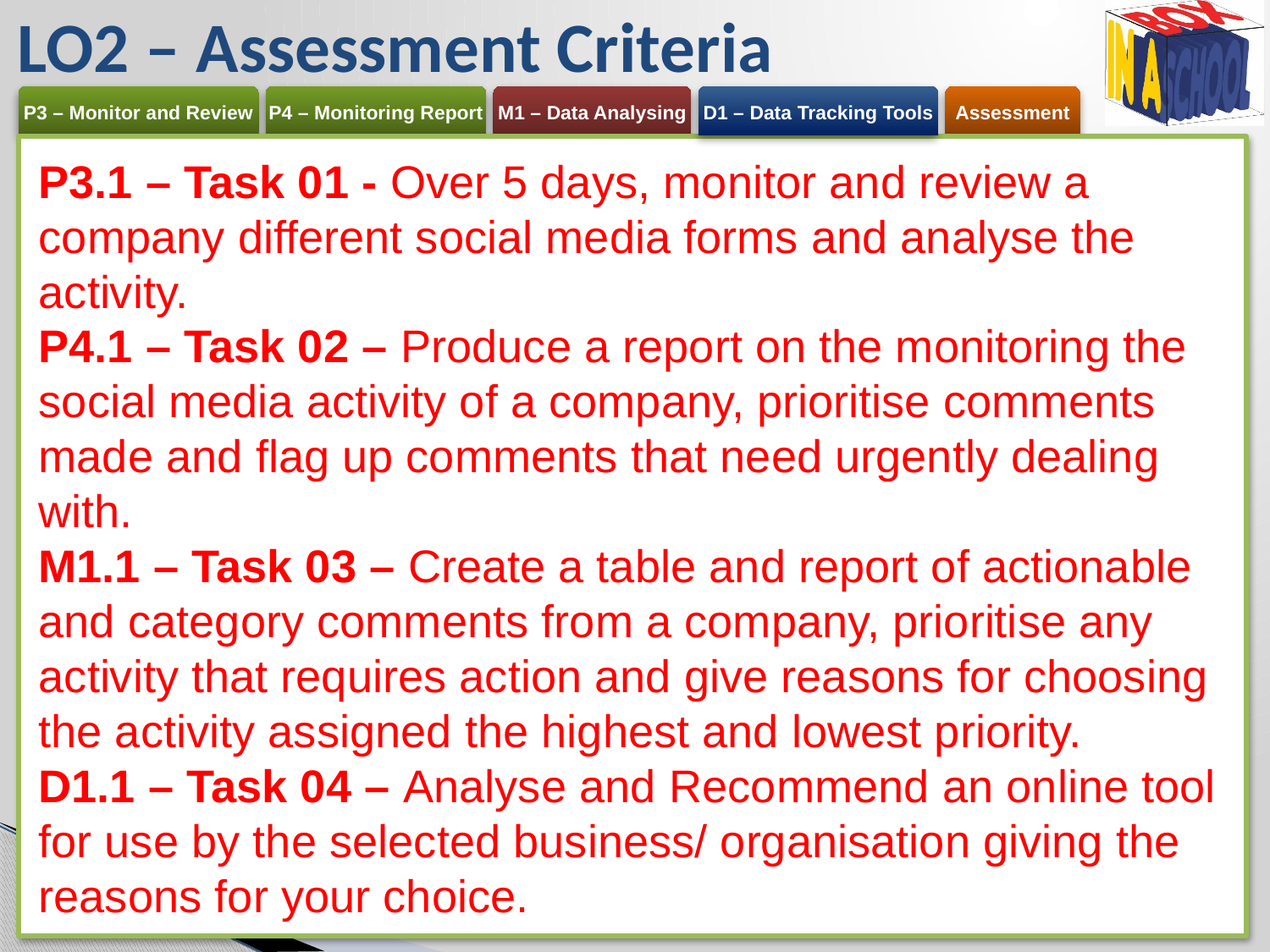

# LO2 – Assessment Criteria
P3.1 – Task 01 - Over 5 days, monitor and review a company different social media forms and analyse the activity.
P4.1 – Task 02 – Produce a report on the monitoring the social media activity of a company, prioritise comments made and flag up comments that need urgently dealing with.
M1.1 – Task 03 – Create a table and report of actionable and category comments from a company, prioritise any activity that requires action and give reasons for choosing the activity assigned the highest and lowest priority.
D1.1 – Task 04 – Analyse and Recommend an online tool for use by the selected business/ organisation giving the reasons for your choice.